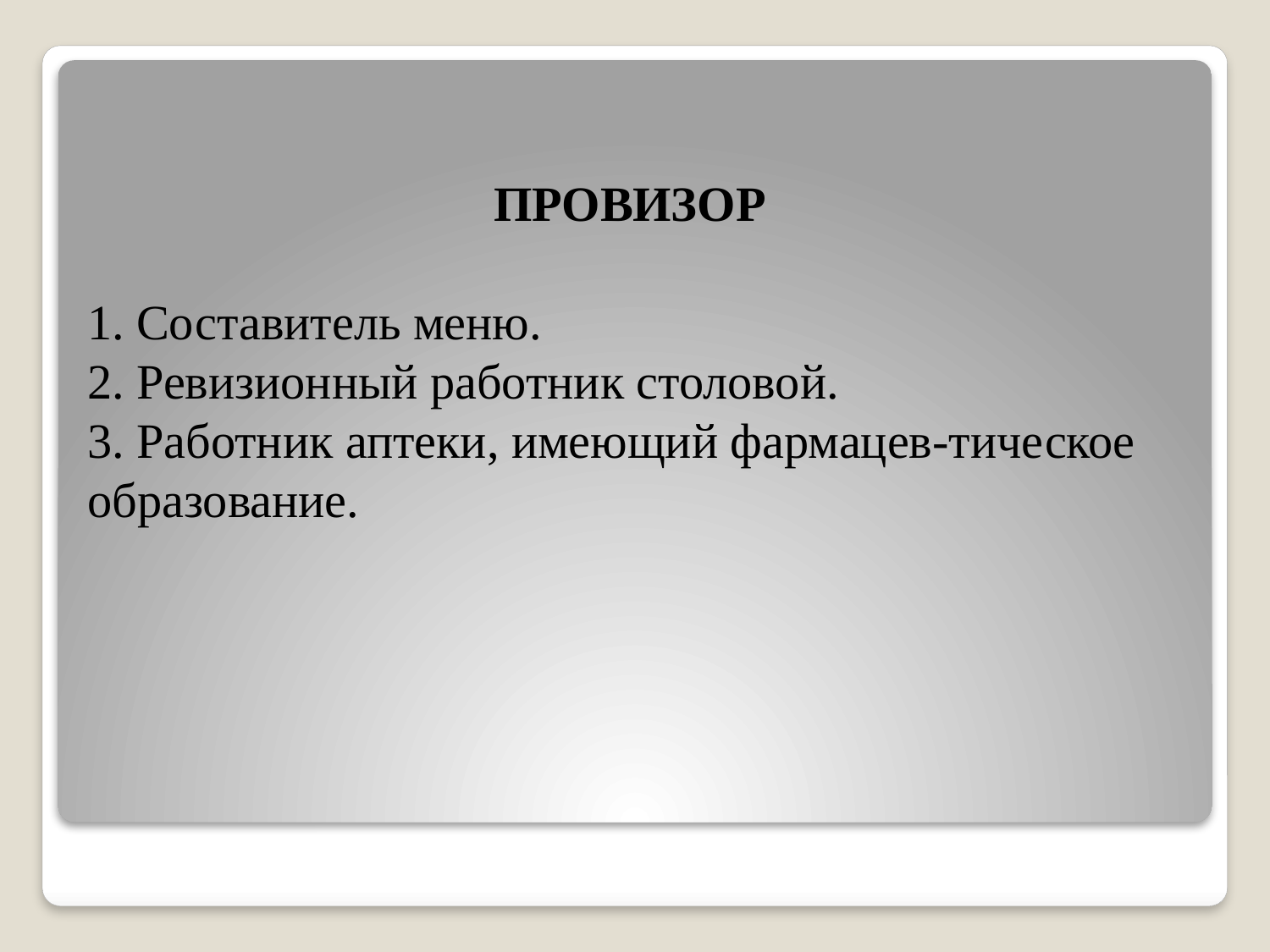

ПРОВИЗОР

1. Составитель меню.
2. Ревизионный работник столовой.
3. Работник аптеки, имеющий фармацев-тическое образование.